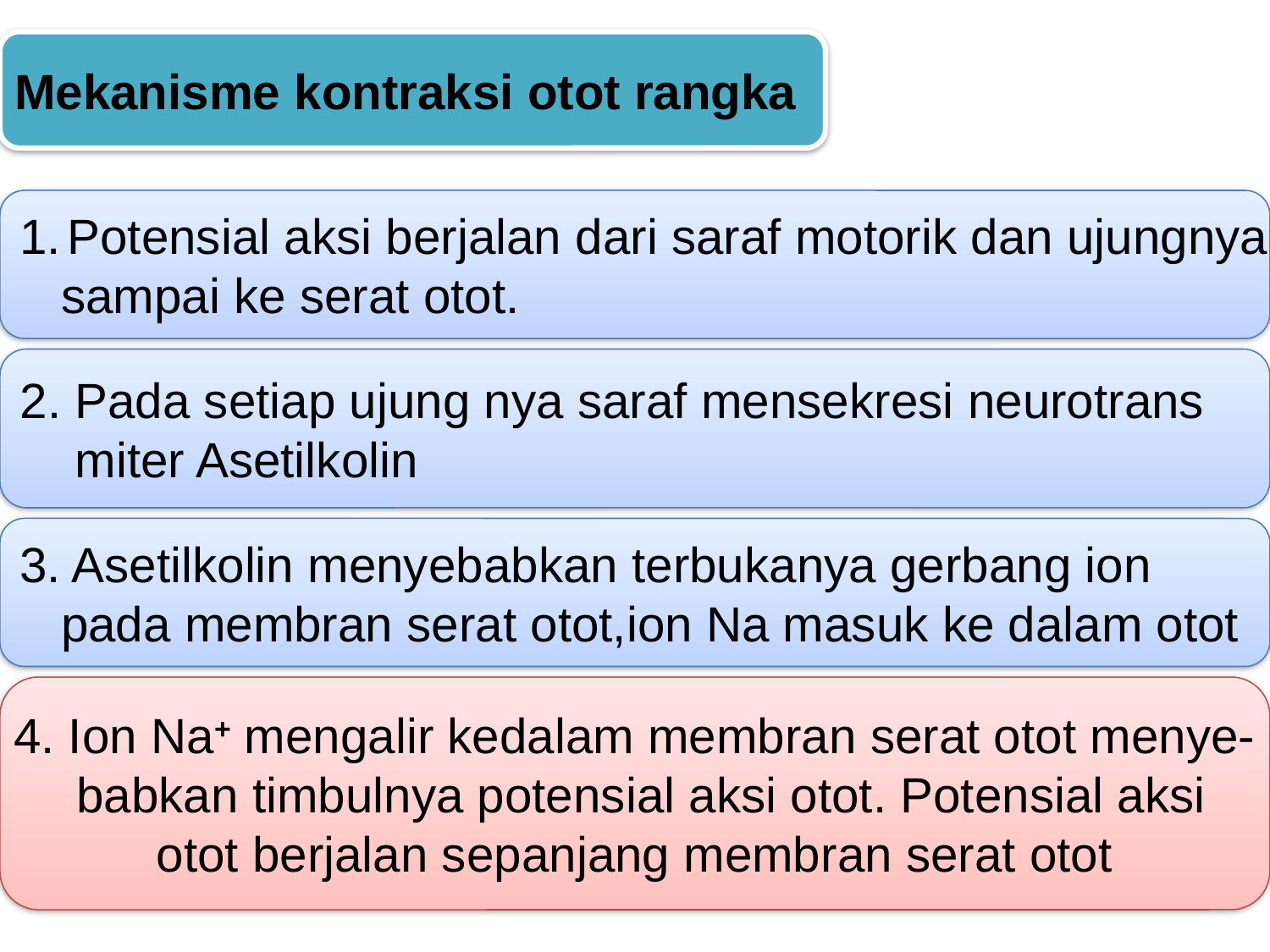

Mekanisme kontraksi otot rangka
Potensial aksi berjalan dari saraf motorik dan ujungnya
   sampai ke serat otot.
2. Pada setiap ujung nya saraf mensekresi neurotrans
    miter Asetilkolin
3. Asetilkolin menyebabkan terbukanya gerbang ion
   pada membran serat otot,ion Na masuk ke dalam otot

4. Ion Na+ mengalir kedalam membran serat otot menye-
 babkan timbulnya potensial aksi otot. Potensial aksi
otot berjalan sepanjang membran serat otot